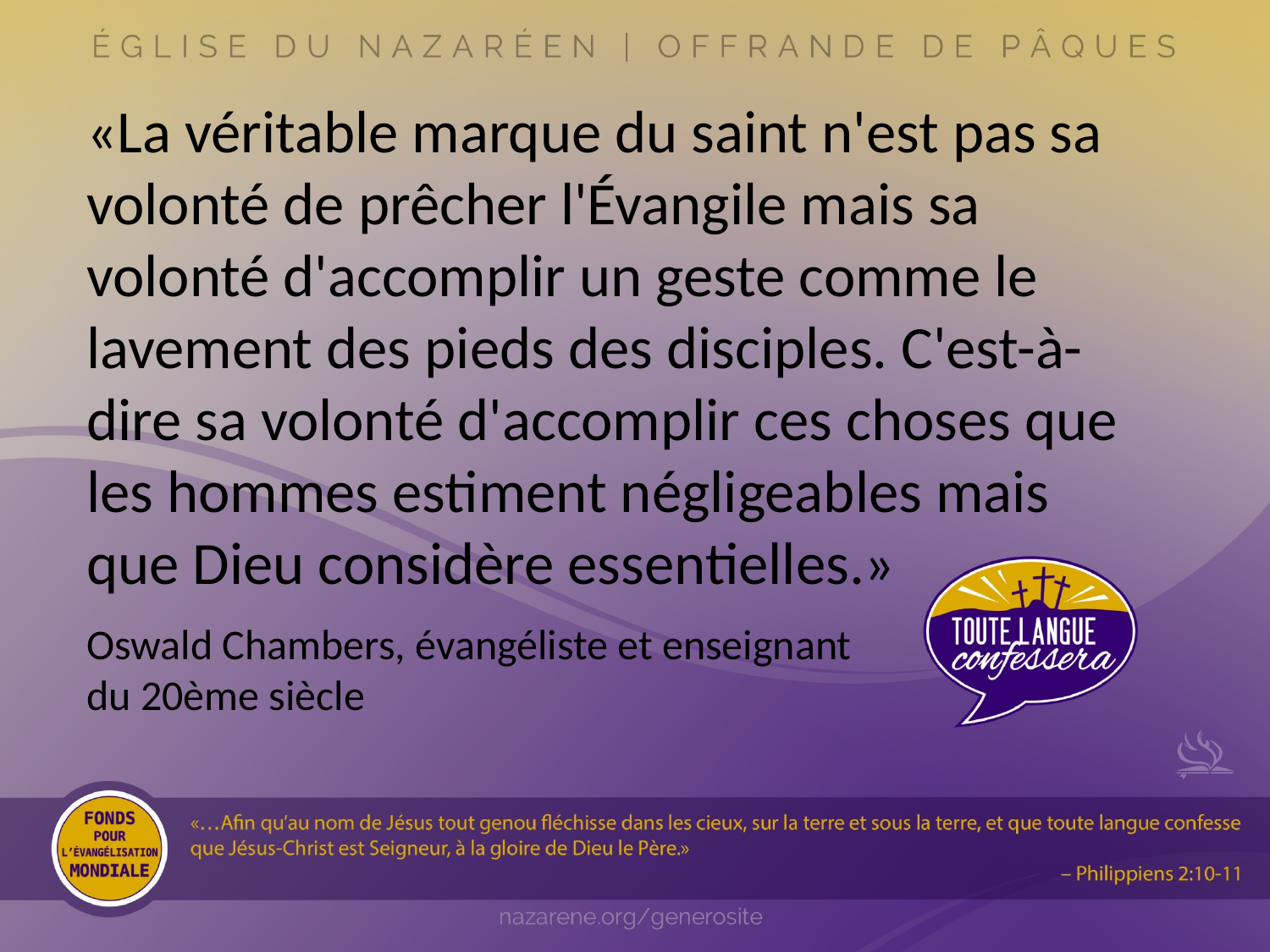

«La véritable marque du saint n'est pas sa volonté de prêcher l'Évangile mais sa volonté d'accomplir un geste comme le lavement des pieds des disciples. C'est-à-dire sa volonté d'accomplir ces choses que les hommes estiment négligeables mais que Dieu considère essentielles.»
Oswald Chambers, évangéliste et enseignant
du 20ème siècle